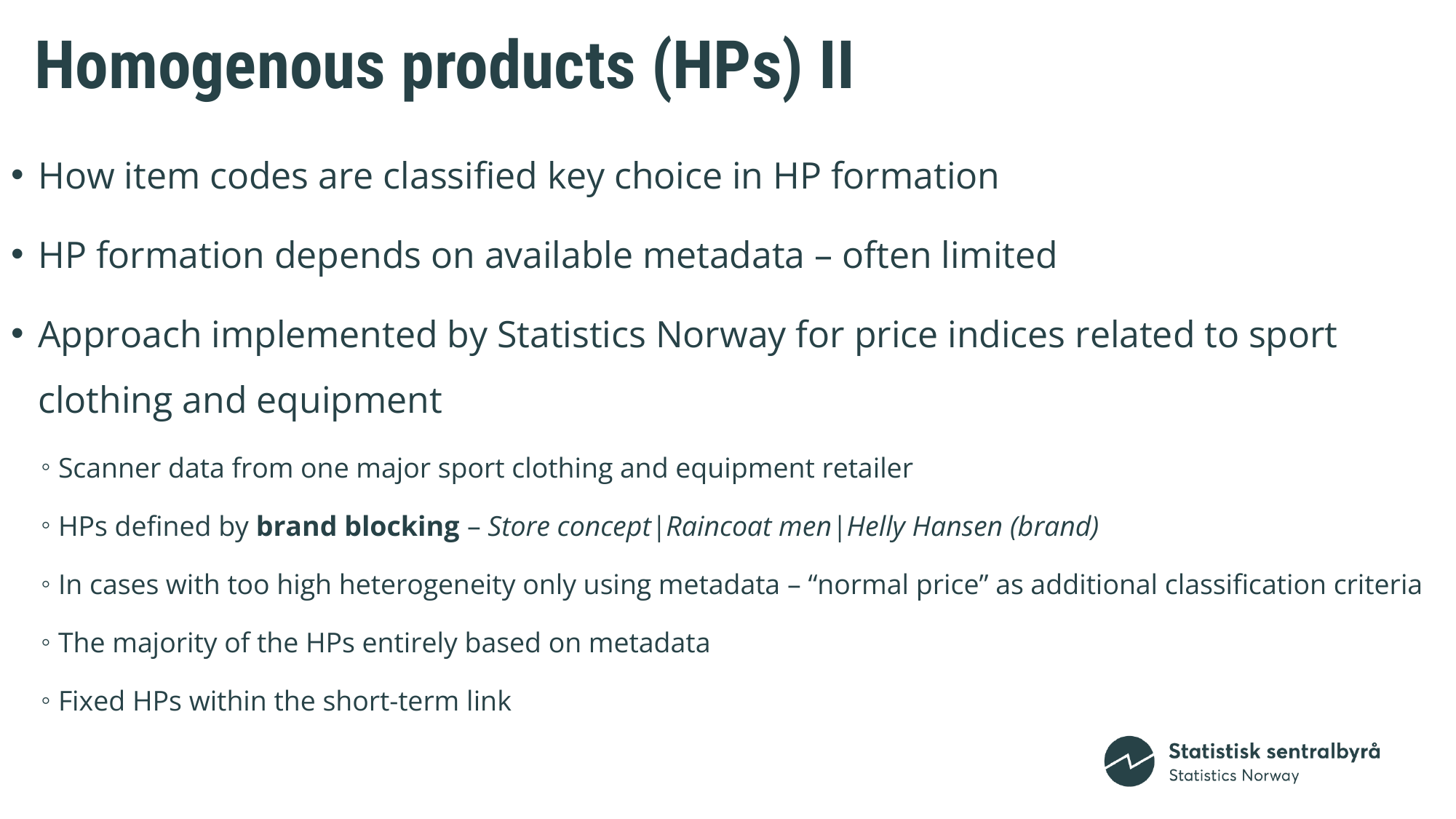

# Homogenous products (HPs) II
How item codes are classified key choice in HP formation
HP formation depends on available metadata – often limited
Approach implemented by Statistics Norway for price indices related to sport clothing and equipment
Scanner data from one major sport clothing and equipment retailer
HPs defined by brand blocking – Store concept|Raincoat men|Helly Hansen (brand)
In cases with too high heterogeneity only using metadata – “normal price” as additional classification criteria
The majority of the HPs entirely based on metadata
Fixed HPs within the short-term link